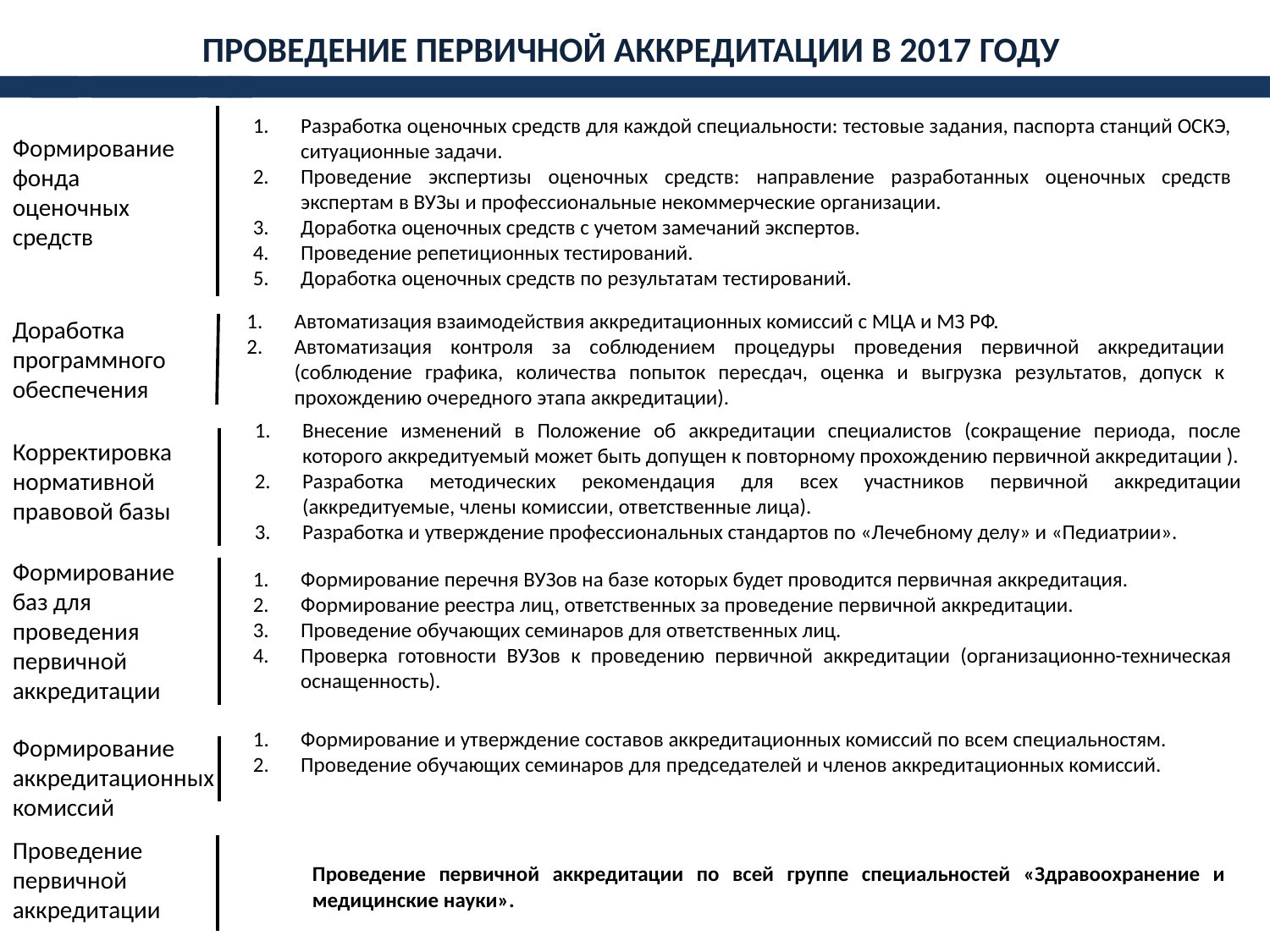

ПРОВЕДЕНИЕ ПЕРВИЧНОЙ АККРЕДИТАЦИИ В 2017 ГОДУ

Разработка оценочных средств для каждой специальности: тестовые задания, паспорта станций ОСКЭ, ситуационные задачи.
Проведение экспертизы оценочных средств: направление разработанных оценочных средств экспертам в ВУЗы и профессиональные некоммерческие организации.
Доработка оценочных средств с учетом замечаний экспертов.
Проведение репетиционных тестирований.
Доработка оценочных средств по результатам тестирований.
Формирование фонда
оценочных средств
Автоматизация взаимодействия аккредитационных комиссий с МЦА и МЗ РФ.
Автоматизация контроля за соблюдением процедуры проведения первичной аккредитации (соблюдение графика, количества попыток пересдач, оценка и выгрузка результатов, допуск к прохождению очередного этапа аккредитации).
Доработка
программного
обеспечения

Внесение изменений в Положение об аккредитации специалистов (сокращение периода, после которого аккредитуемый может быть допущен к повторному прохождению первичной аккредитации ).
Разработка методических рекомендация для всех участников первичной аккредитации (аккредитуемые, члены комиссии, ответственные лица).
Разработка и утверждение профессиональных стандартов по «Лечебному делу» и «Педиатрии».

Корректировка
нормативной
правовой базы
Формирование баз для проведения
первичной аккредитации
Формирование перечня ВУЗов на базе которых будет проводится первичная аккредитация.
Формирование реестра лиц, ответственных за проведение первичной аккредитации.
Проведение обучающих семинаров для ответственных лиц.
Проверка готовности ВУЗов к проведению первичной аккредитации (организационно-техническая оснащенность).
Формирование и утверждение составов аккредитационных комиссий по всем специальностям.
Проведение обучающих семинаров для председателей и членов аккредитационных комиссий.
Формирование
аккредитационных комиссий
Проведение
первичной аккредитации
	Проведение первичной аккредитации по всей группе специальностей «Здравоохранение и медицинские науки».